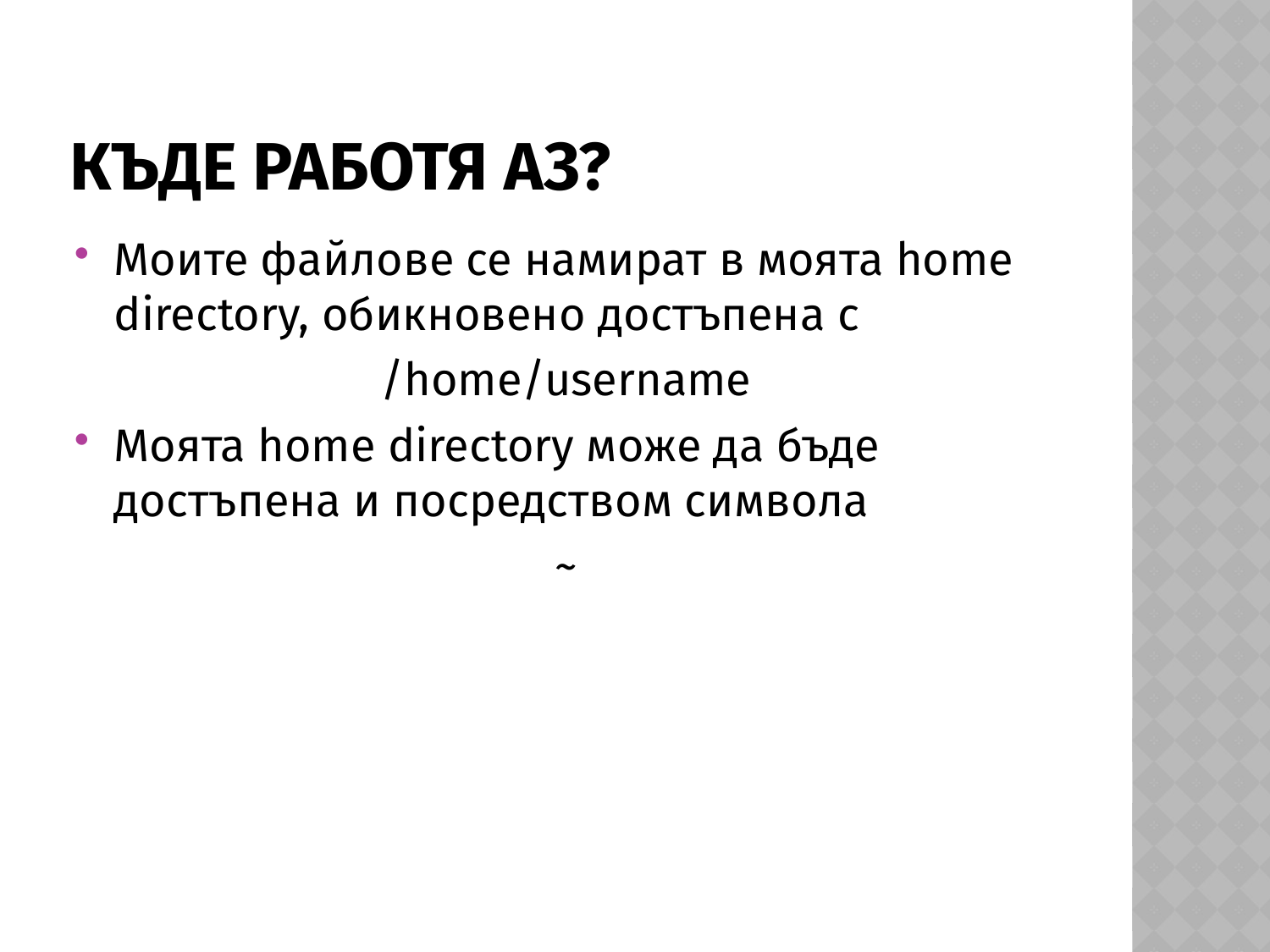

# Къде работя аз?
Моите файлове се намират в моята home directory, обикновено достъпена с
/home/username
Моята home directory може да бъде достъпена и посредством символа
~